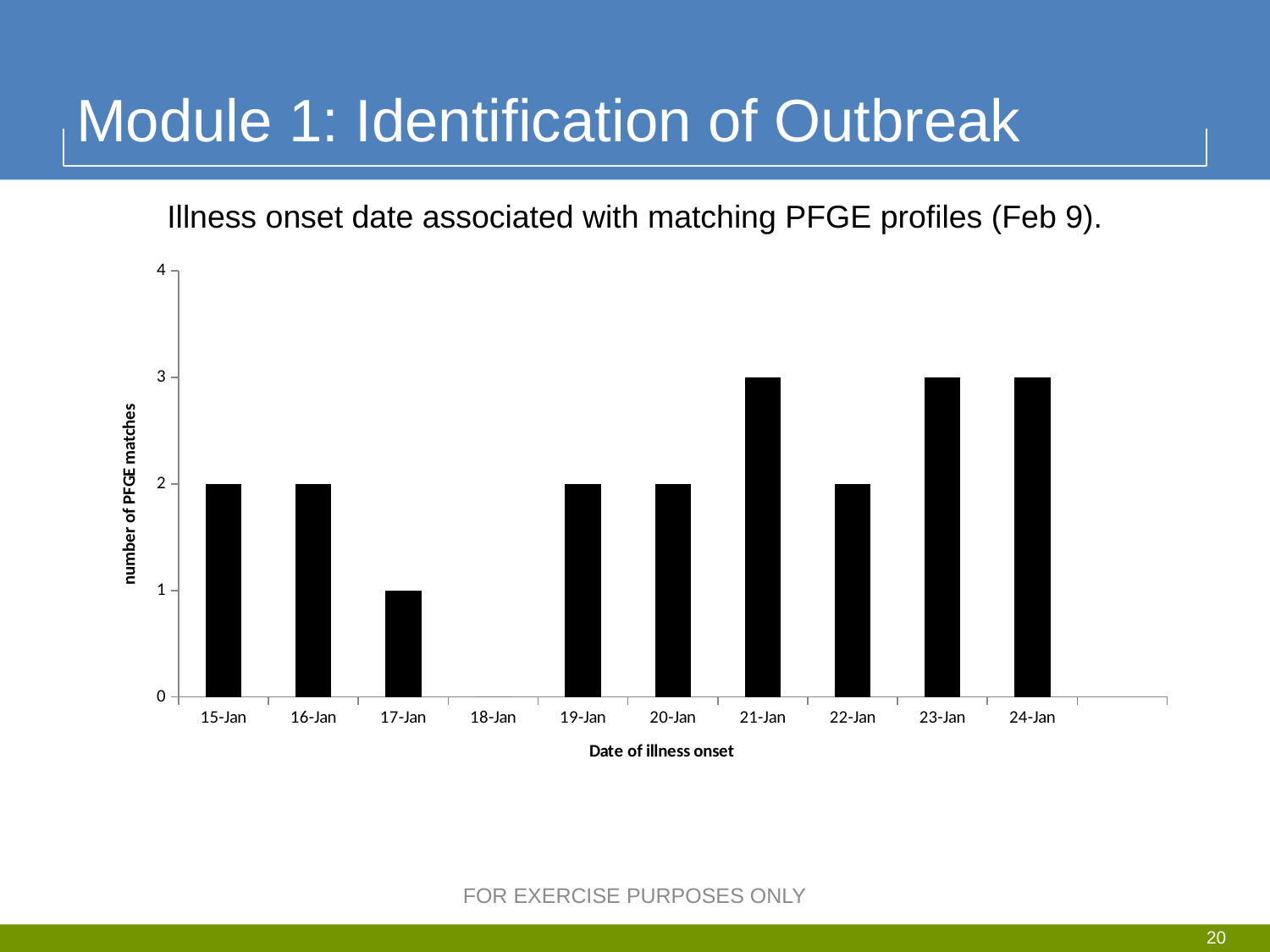

# Module 1: Identification of Outbreak
Illness onset date associated with matching PFGE profiles (Feb 9).

### Chart

| Category |  |
|---|---|
| 40558 | 2.0 |
| 40559 | 2.0 |
| 40560 | 1.0 |
| 40561 | 0.0 |
| 40562 | 2.0 |
| 40563 | 2.0 |
| 40564 | 3.0 |
| 40565 | 2.0 |
| 40566 | 3.0 |
| 40567 | 3.0 |
|  | None |
FOR EXERCISE PURPOSES ONLY